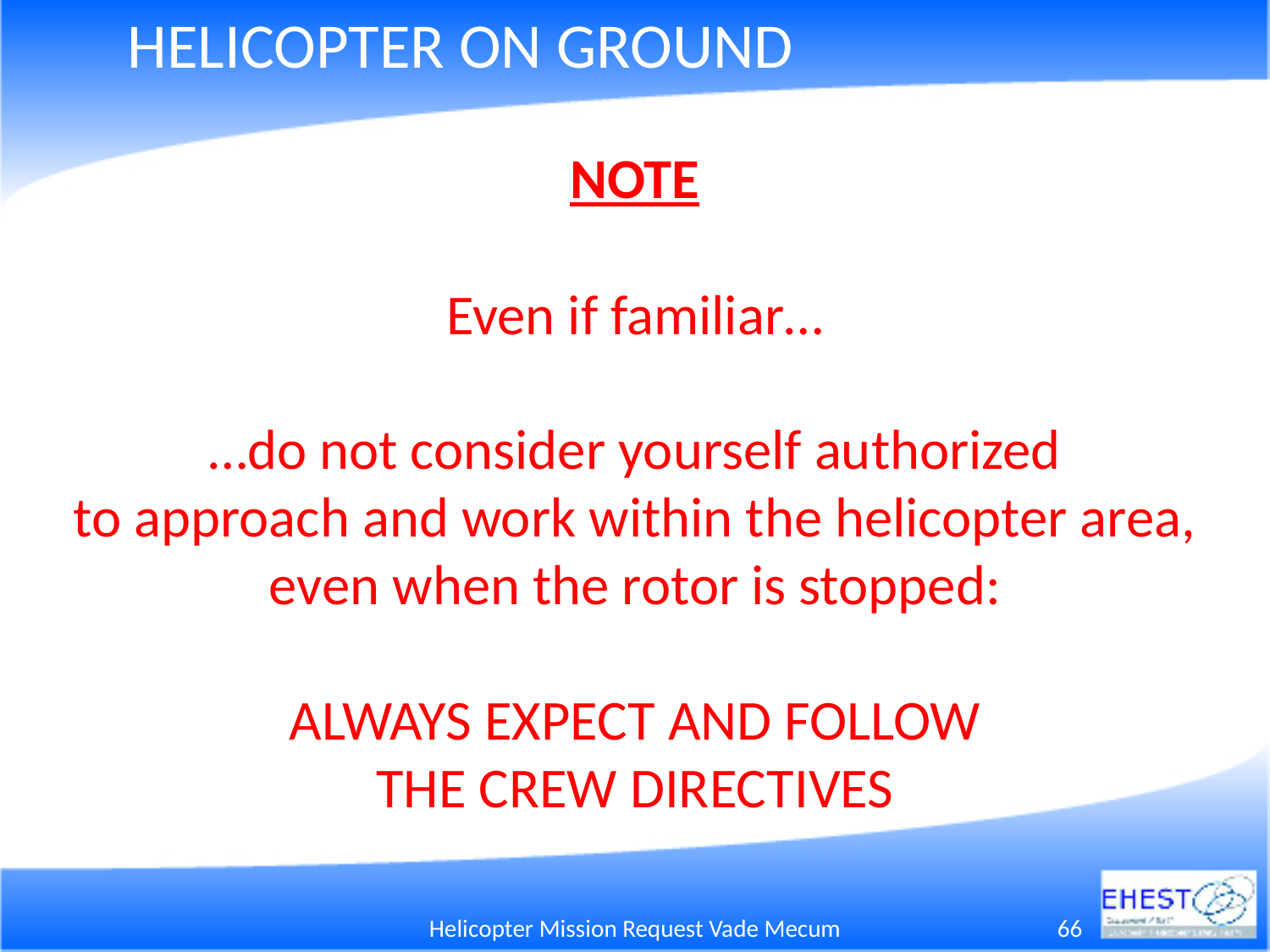

# HELICOPTER ON GROUND
NOTE

Even if familiar…

…do not consider yourself authorized
to approach and work within the helicopter area,
even when the rotor is stopped:

ALWAYS EXPECT AND FOLLOW
THE CREW DIRECTIVES
Helicopter Mission Request Vade Mecum
66